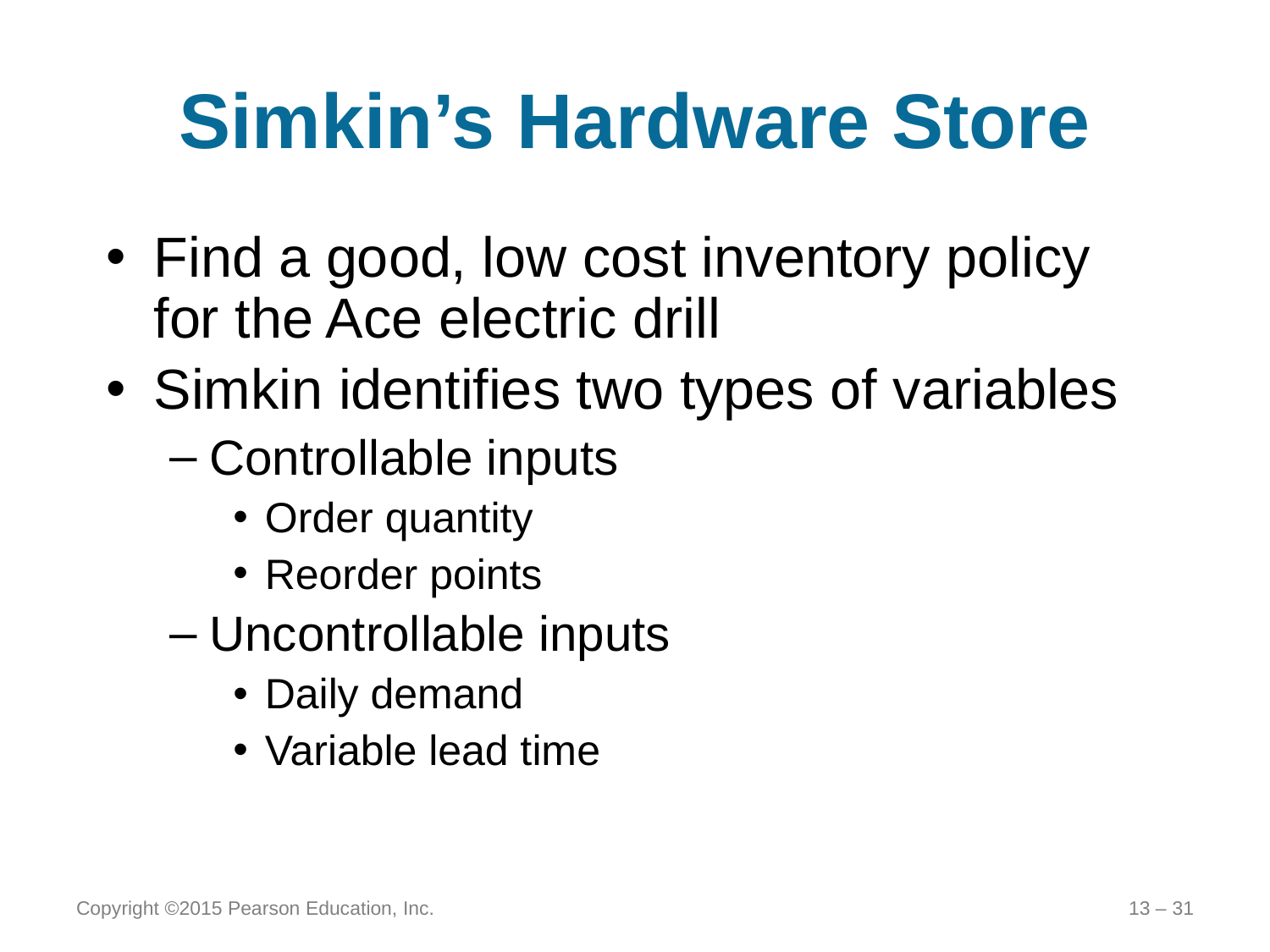

# Simkin’s Hardware Store
Find a good, low cost inventory policy for the Ace electric drill
Simkin identifies two types of variables
Controllable inputs
Order quantity
Reorder points
Uncontrollable inputs
Daily demand
Variable lead time

Copyright ©2015 Pearson Education, Inc.
13 – 31